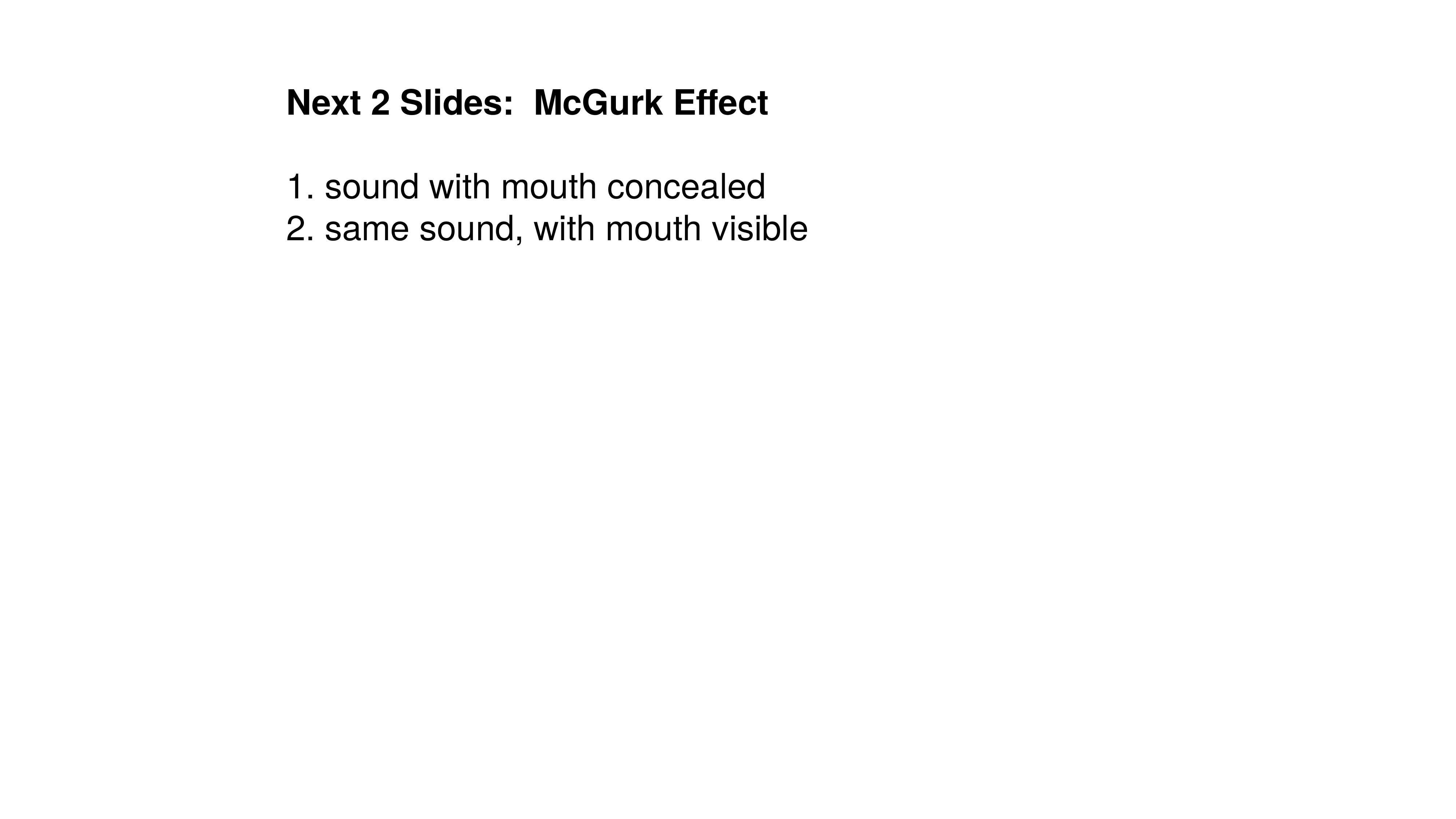

Next 2 Slides:  McGurk Effect

1. sound with mouth concealed
2. same sound, with mouth visible